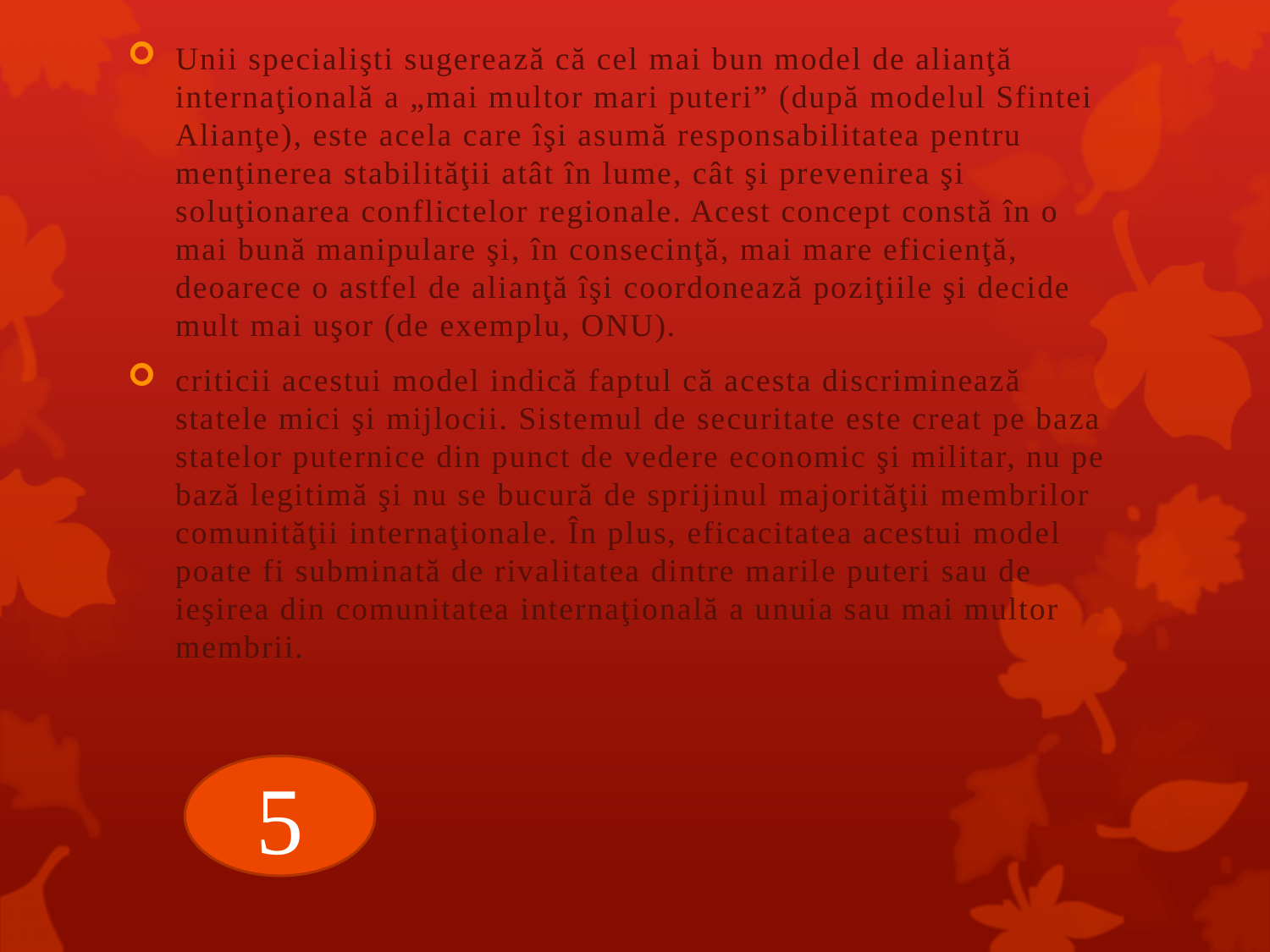

Unii specialişti sugerează că cel mai bun model de alianţă internaţională a „mai multor mari puteri” (după modelul Sfintei Alianţe), este acela care îşi asumă responsabilitatea pentru menţinerea stabilităţii atât în lume, cât şi prevenirea şi soluţionarea conflictelor regionale. Acest concept constă în o mai bună manipulare şi, în consecinţă, mai mare eficienţă, deoarece o astfel de alianţă îşi coordonează poziţiile şi decide mult mai uşor (de exemplu, ONU).
criticii acestui model indică faptul că acesta discriminează statele mici şi mijlocii. Sistemul de securitate este creat pe baza statelor puternice din punct de vedere economic şi militar, nu pe bază legitimă şi nu se bucură de sprijinul majorităţii membrilor comunităţii internaţionale. În plus, eficacitatea acestui model poate fi subminată de rivalitatea dintre marile puteri sau de ieşirea din comunitatea internaţională a unuia sau mai multor membrii.

5